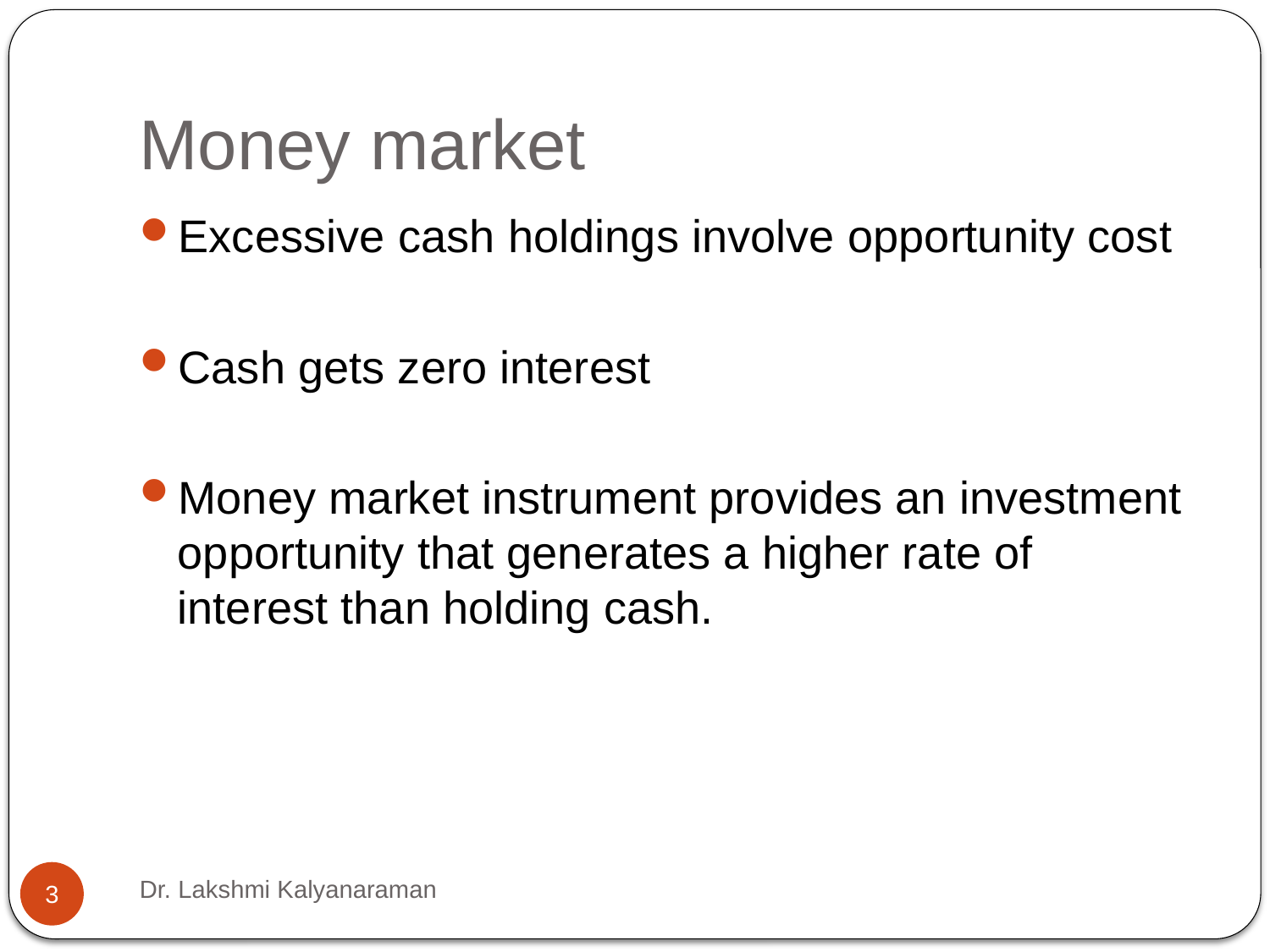

# Money market
Excessive cash holdings involve opportunity cost

Cash gets zero interest

Money market instrument provides an investment opportunity that generates a higher rate of interest than holding cash.

Dr. Lakshmi Kalyanaraman
3